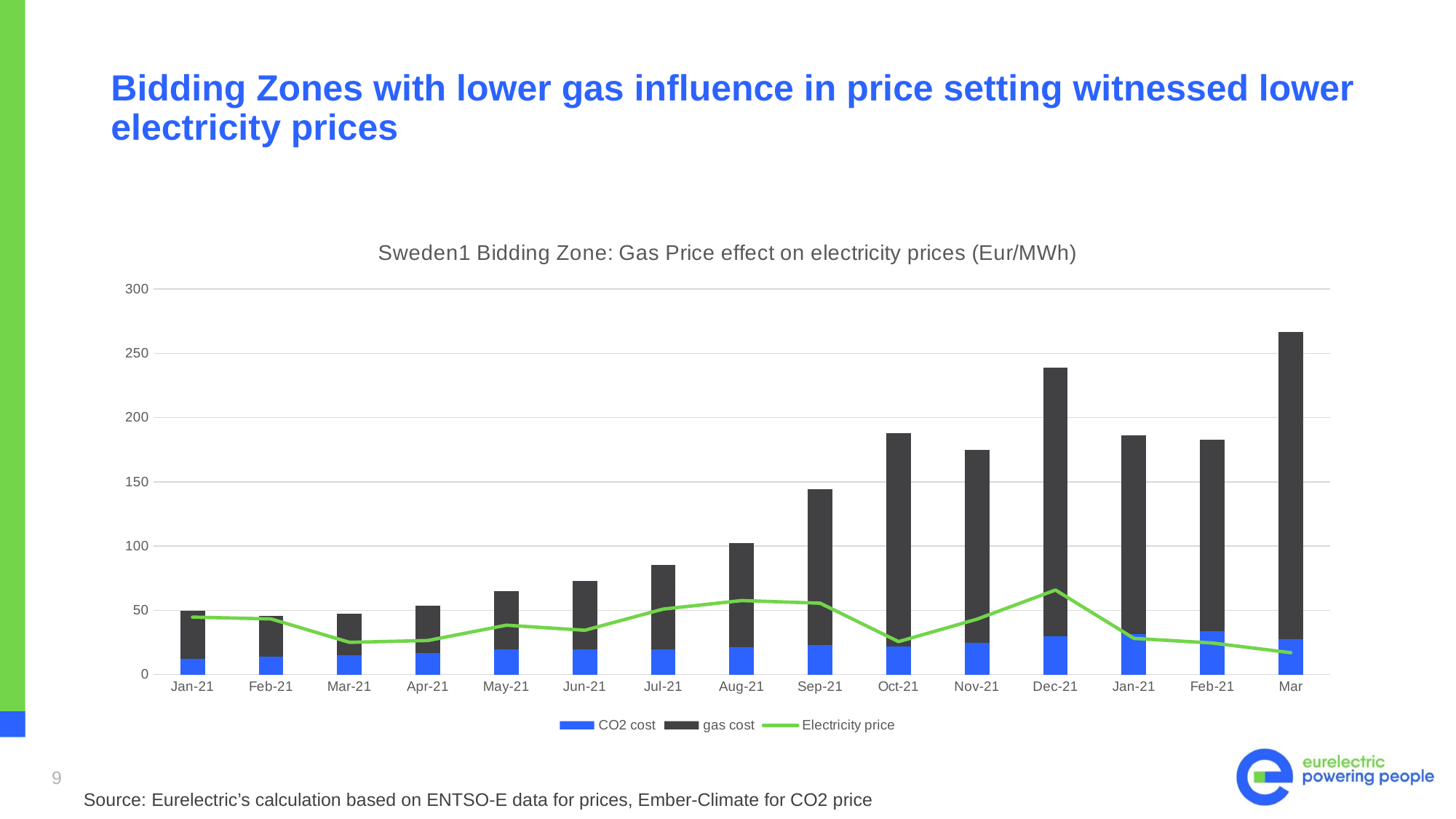

Bidding Zones with lower gas influence in price setting witnessed lower electricity prices

### Chart: Sweden1 Bidding Zone: Gas Price effect on electricity prices (Eur/MWh)

| Category | CO2 cost | gas cost | Electricity price |
|---|---|---|---|
| Jan-21 | 12.408505000000002 | 37.165550239234456 | 44.64913978494623 |
| Feb-21 | 14.045384999999998 | 31.665071770334926 | 43.252797619047605 |
| Mar-21 | 15.153591304347826 | 31.935177865612644 | 25.02558546433378 |
| Apr-21 | 16.72452857142857 | 37.07965367965368 | 26.442472222222236 |
| May-21 | 19.336200000000005 | 45.48727272727273 | 38.3848924731183 |
| Jun-21 | 19.580063636363636 | 53.033884297520665 | 34.421375000000026 |
| Jul-21 | 19.755981818181812 | 65.49004329004329 | 50.931935483870966 |
| Aug-21 | 20.963359090909087 | 81.29834710743799 | 57.547110215053785 |
| Sep-21 | 22.684027272727278 | 121.52467532467531 | 55.504777777777804 |
| Oct-21 | 22.00848095238095 | 166.06051948051947 | 25.58832214765103 |
| Nov-21 | 24.462886363636365 | 150.12471074380164 | 43.03986111111107 |
| Dec-21 | 29.589382608695654 | 209.078347107438 | 65.74886111111113 |
| Jan-21 | 31.299357142857144 | 154.9855411255411 | 28.083440860215042 |
| Feb-21 | 33.737155 | 148.85199999999998 | 24.50488095238095 |
| Mar | 27.75643478260869 | 238.68039525691697 | 16.95033333333334 |
9
Source: Eurelectric’s calculation based on ENTSO-E data for prices, Ember-Climate for CO2 price